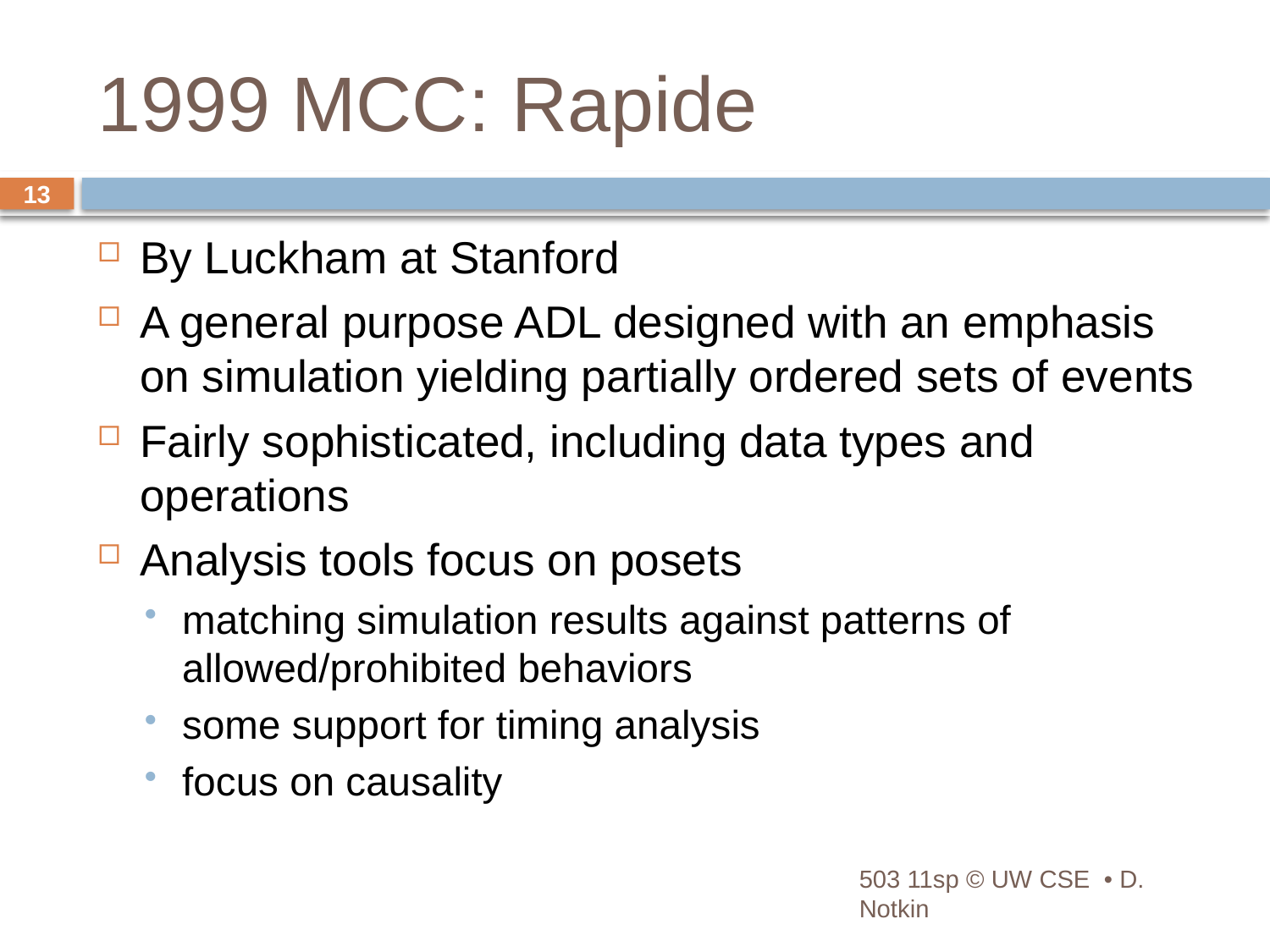

# 1999 MCC: Rapide
13
By Luckham at Stanford
A general purpose ADL designed with an emphasis on simulation yielding partially ordered sets of events
Fairly sophisticated, including data types and operations
Analysis tools focus on posets
matching simulation results against patterns of allowed/prohibited behaviors
some support for timing analysis
focus on causality
503 11sp © UW CSE  • D. Notkin